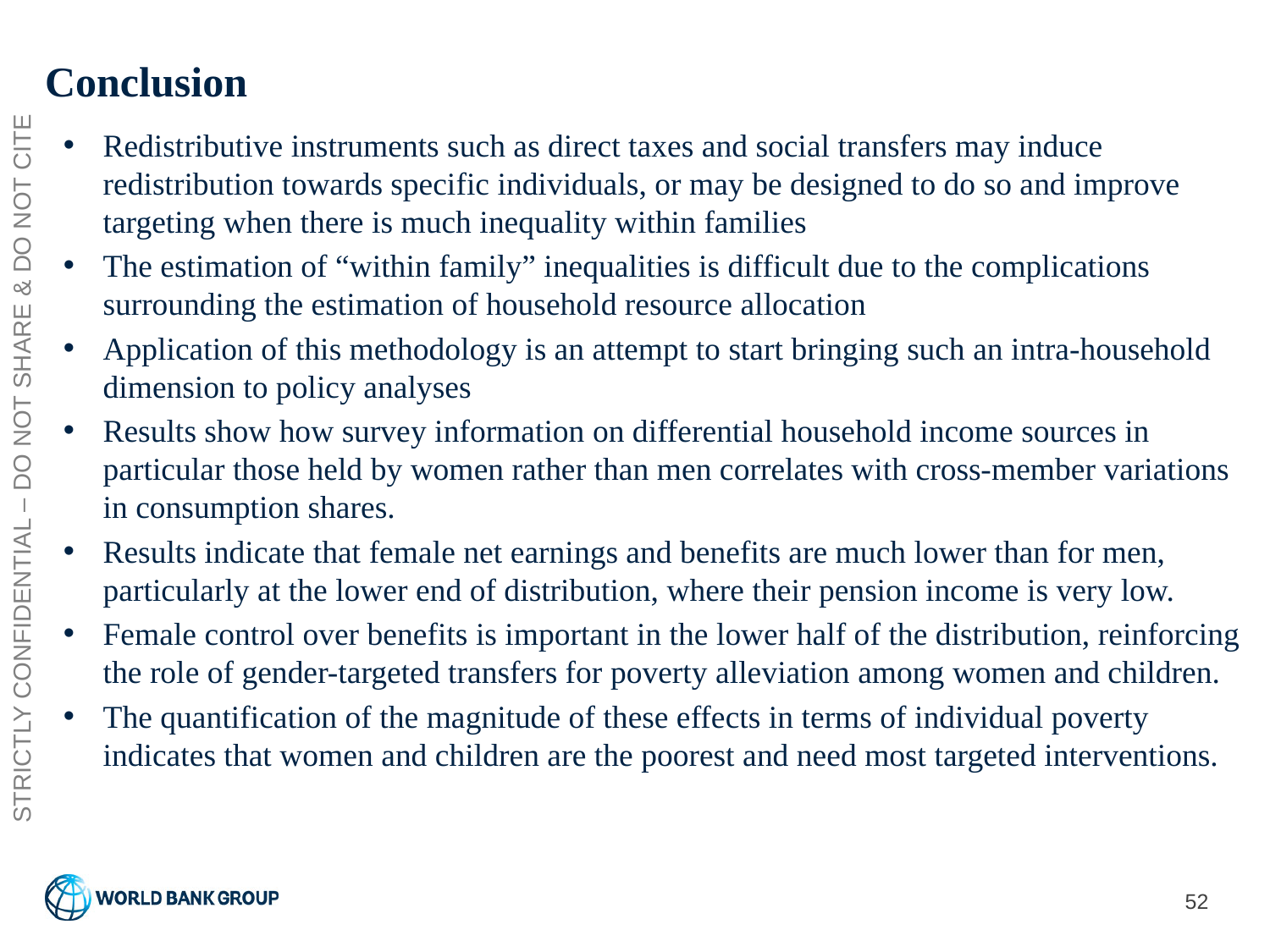

# Conclusion
Redistributive instruments such as direct taxes and social transfers may induce redistribution towards specific individuals, or may be designed to do so and improve targeting when there is much inequality within families
The estimation of “within family” inequalities is difficult due to the complications surrounding the estimation of household resource allocation
Application of this methodology is an attempt to start bringing such an intra-household dimension to policy analyses
Results show how survey information on differential household income sources in particular those held by women rather than men correlates with cross-member variations in consumption shares.
Results indicate that female net earnings and benefits are much lower than for men, particularly at the lower end of distribution, where their pension income is very low.
Female control over benefits is important in the lower half of the distribution, reinforcing the role of gender-targeted transfers for poverty alleviation among women and children.
The quantification of the magnitude of these effects in terms of individual poverty indicates that women and children are the poorest and need most targeted interventions.

STRICTLY CONFIDENTIAL – DO NOT SHARE & DO NOT CITE
52